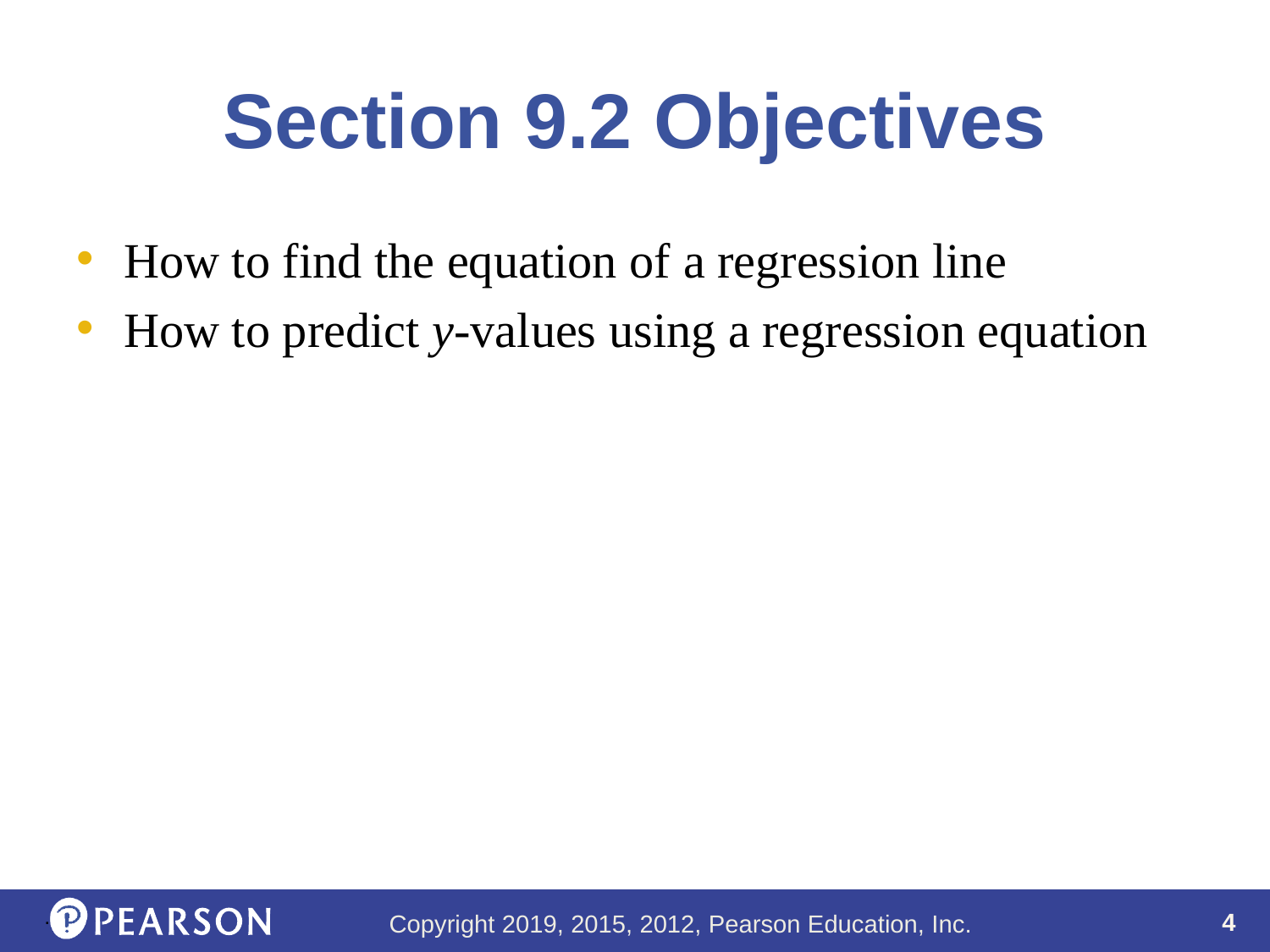

# Section 9.2 Objectives
How to find the equation of a regression line
How to predict y-values using a regression equation
.